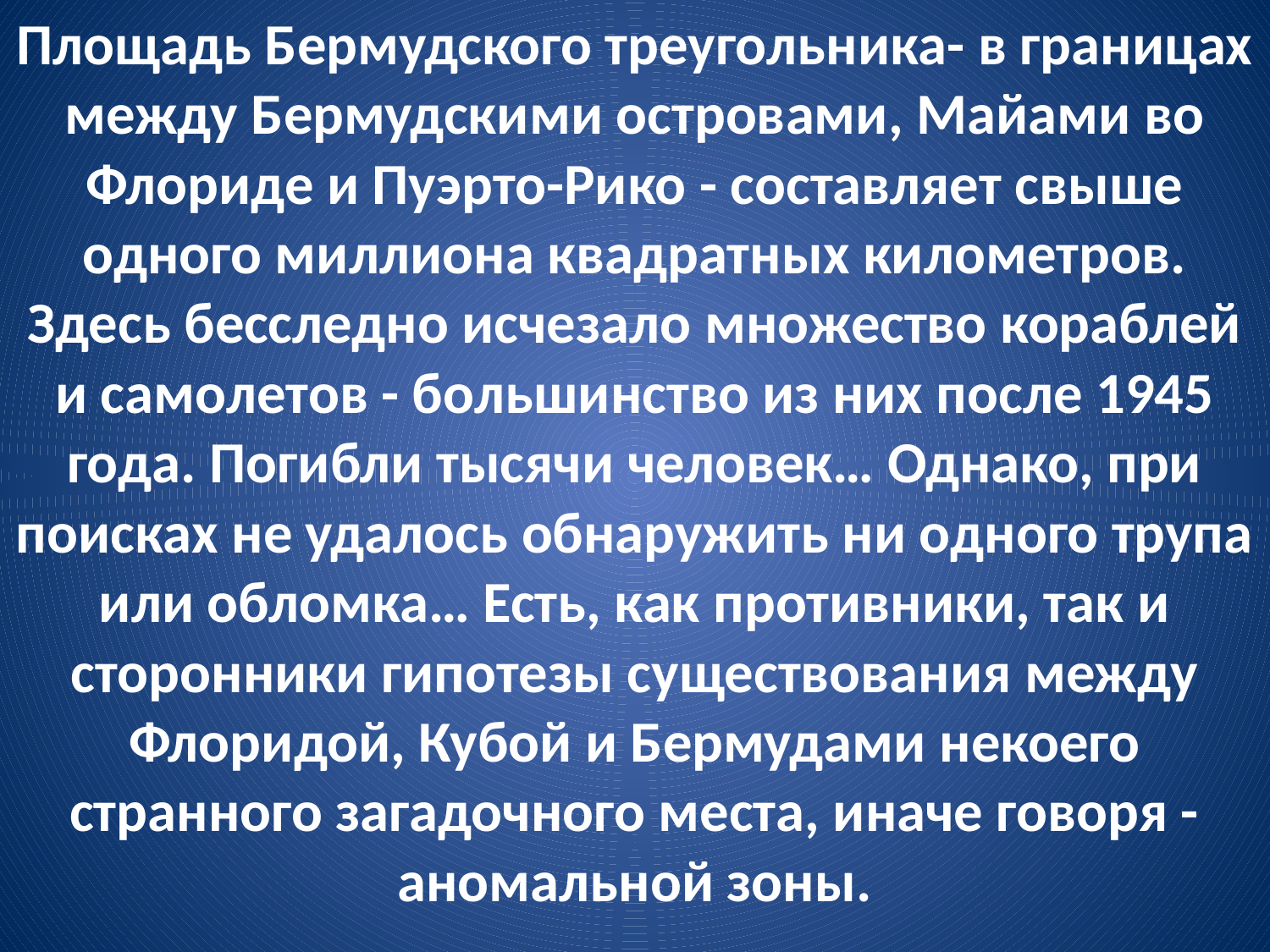

Площадь Бермудского треугольника- в границах между Бермудскими островами, Майами во Флориде и Пуэрто-Рико - составляет свыше одного миллиона квадратных километров. Здесь бесследно исчезало множество кораблей и самолетов - большинство из них после 1945 года. Погибли тысячи человек… Однако, при поисках не удалось обнаружить ни одного трупа или обломка… Есть, как противники, так и сторонники гипотезы существования между Флоридой, Кубой и Бермудами некоего странного загадочного места, иначе говоря - аномальной зоны.